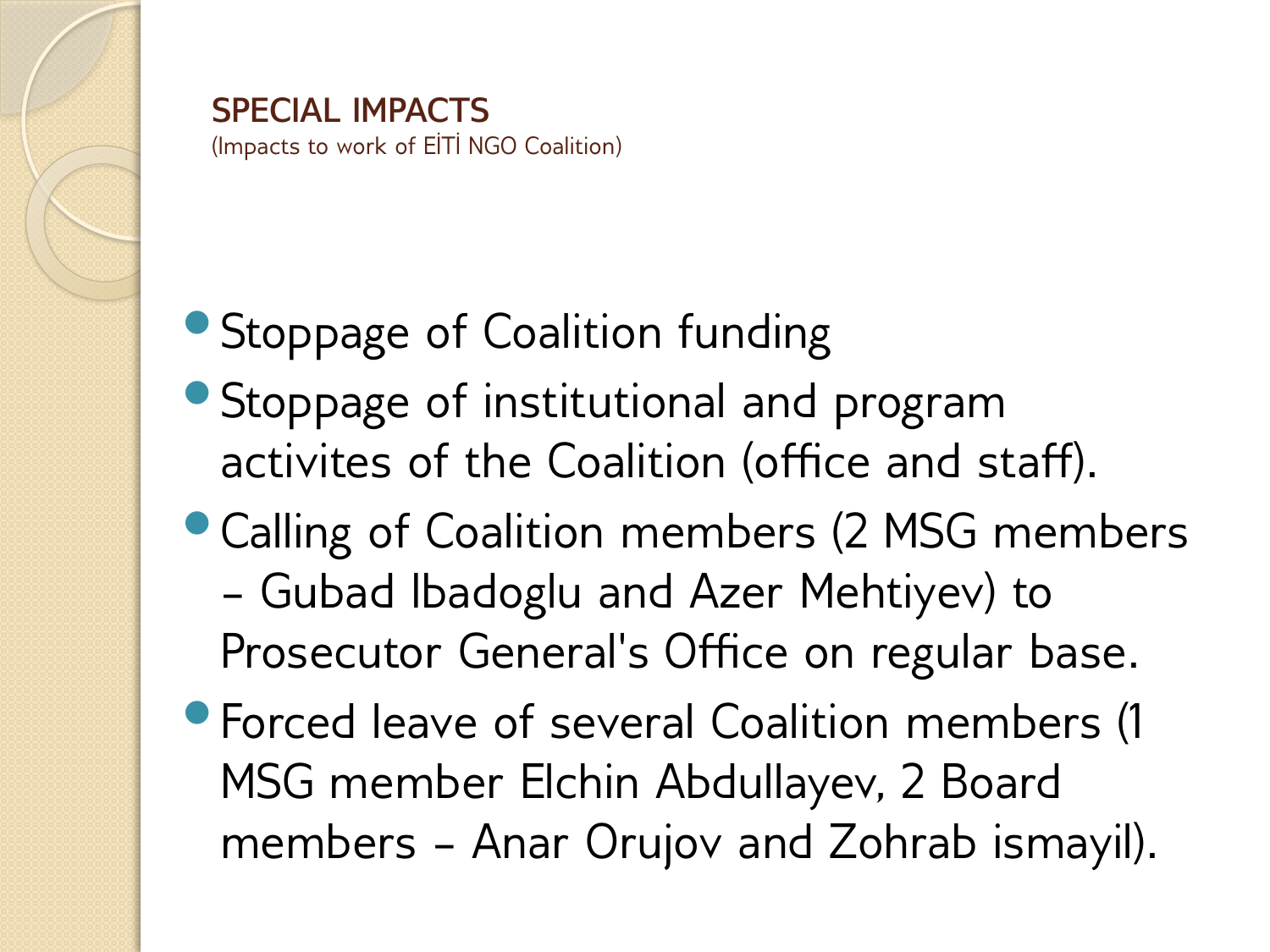

# SPECIAL IMPACTS (Impacts to work of EİTİ NGO Coalition)

Stoppage of Coalition funding
Stoppage of institutional and program activites of the Coalition (office and staff).
Calling of Coalition members (2 MSG members – Gubad Ibadoglu and Azer Mehtiyev) to Prosecutor General's Office on regular base.
Forced leave of several Coalition members (1 MSG member Elchin Abdullayev, 2 Board members – Anar Orujov and Zohrab ismayil).